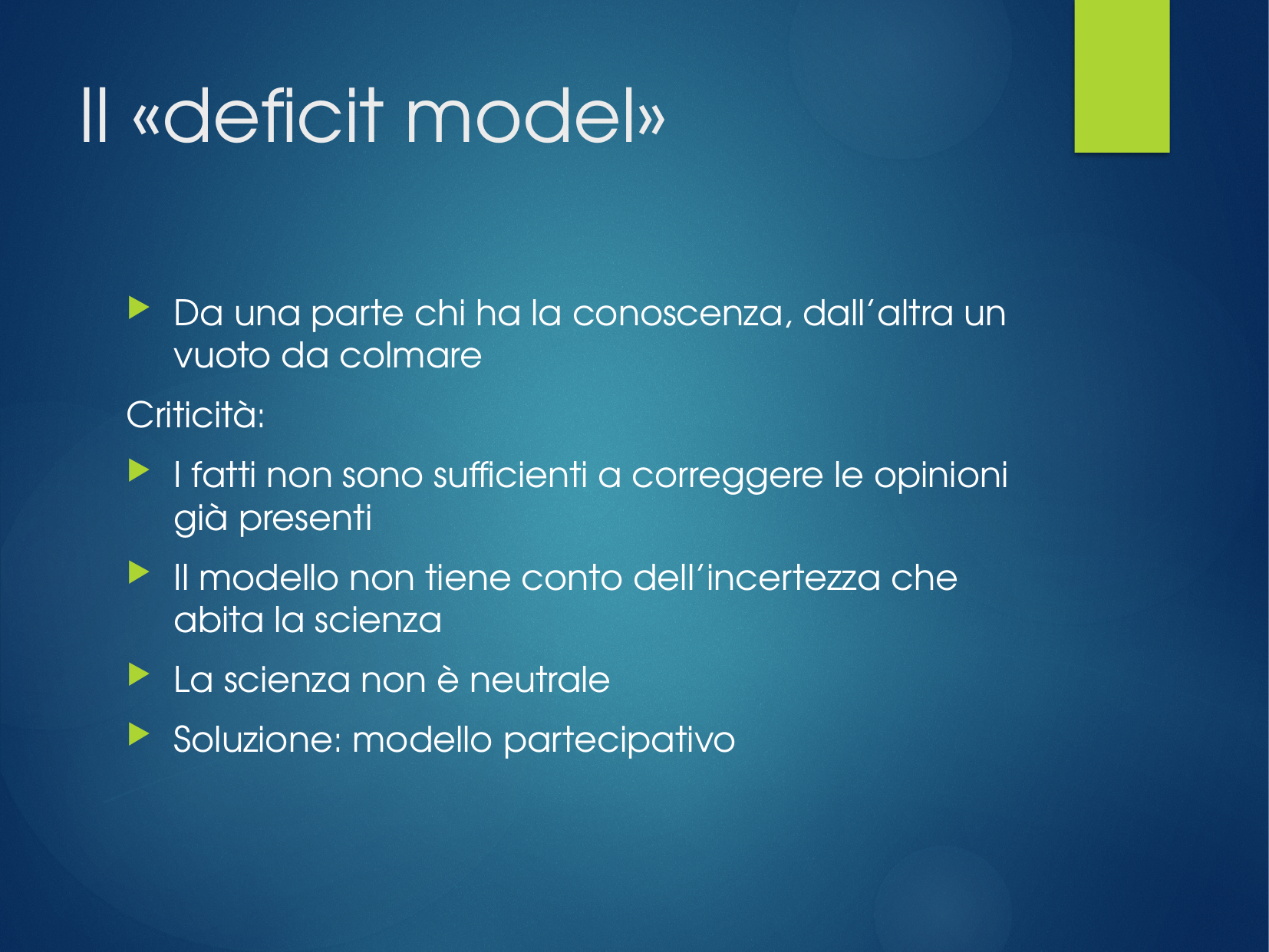

# Il «deficit model»
Da una parte chi ha la conoscenza, dall’altra un vuoto da colmare
Criticità:
I fatti non sono sufficienti a correggere le opinioni già presenti
Il modello non tiene conto dell’incertezza che abita la scienza
La scienza non è neutrale
Soluzione: modello partecipativo